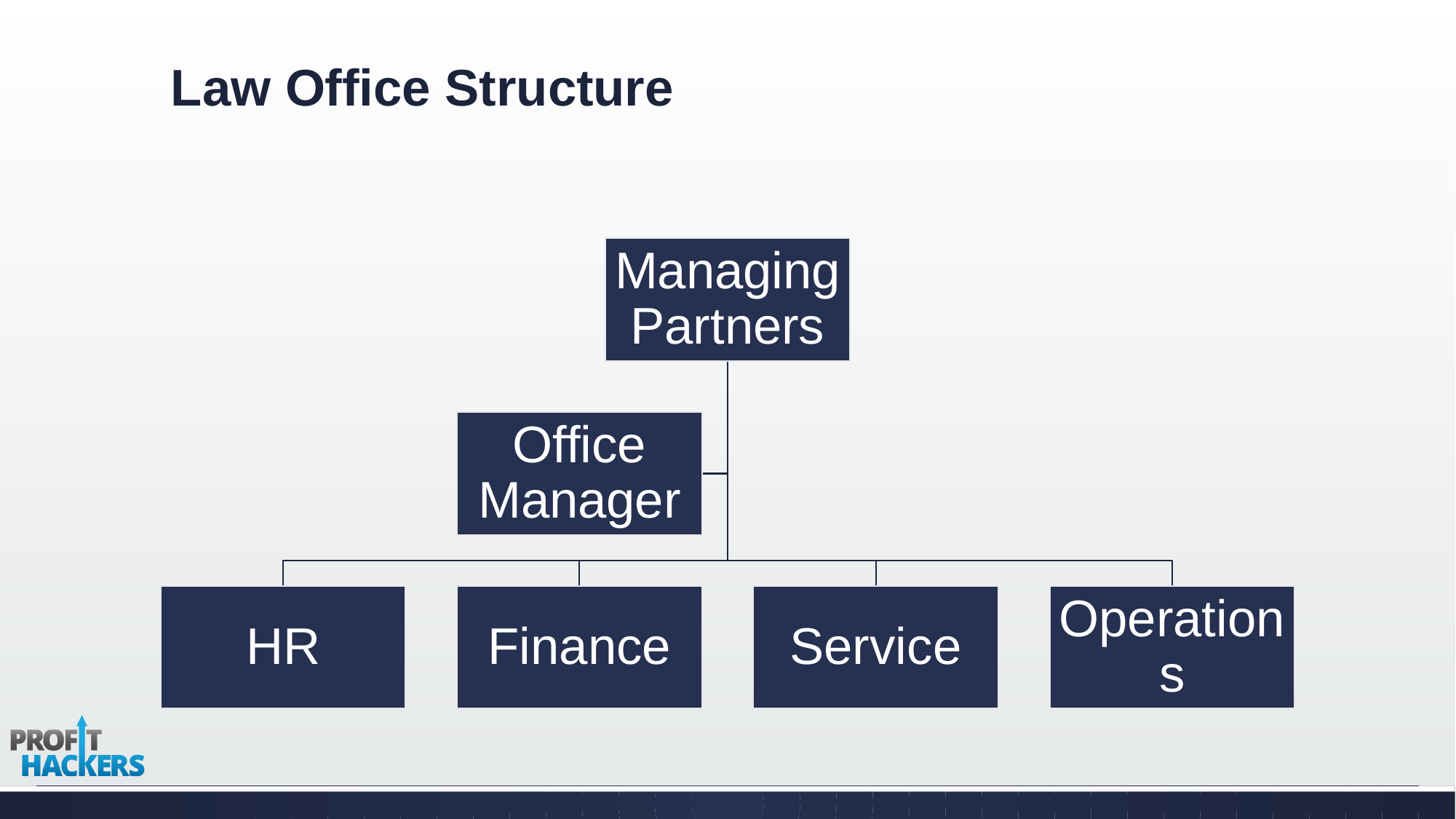

# Law Office Structure
Managing
Partners
HR
Finance
Service
Operations
Office Manager